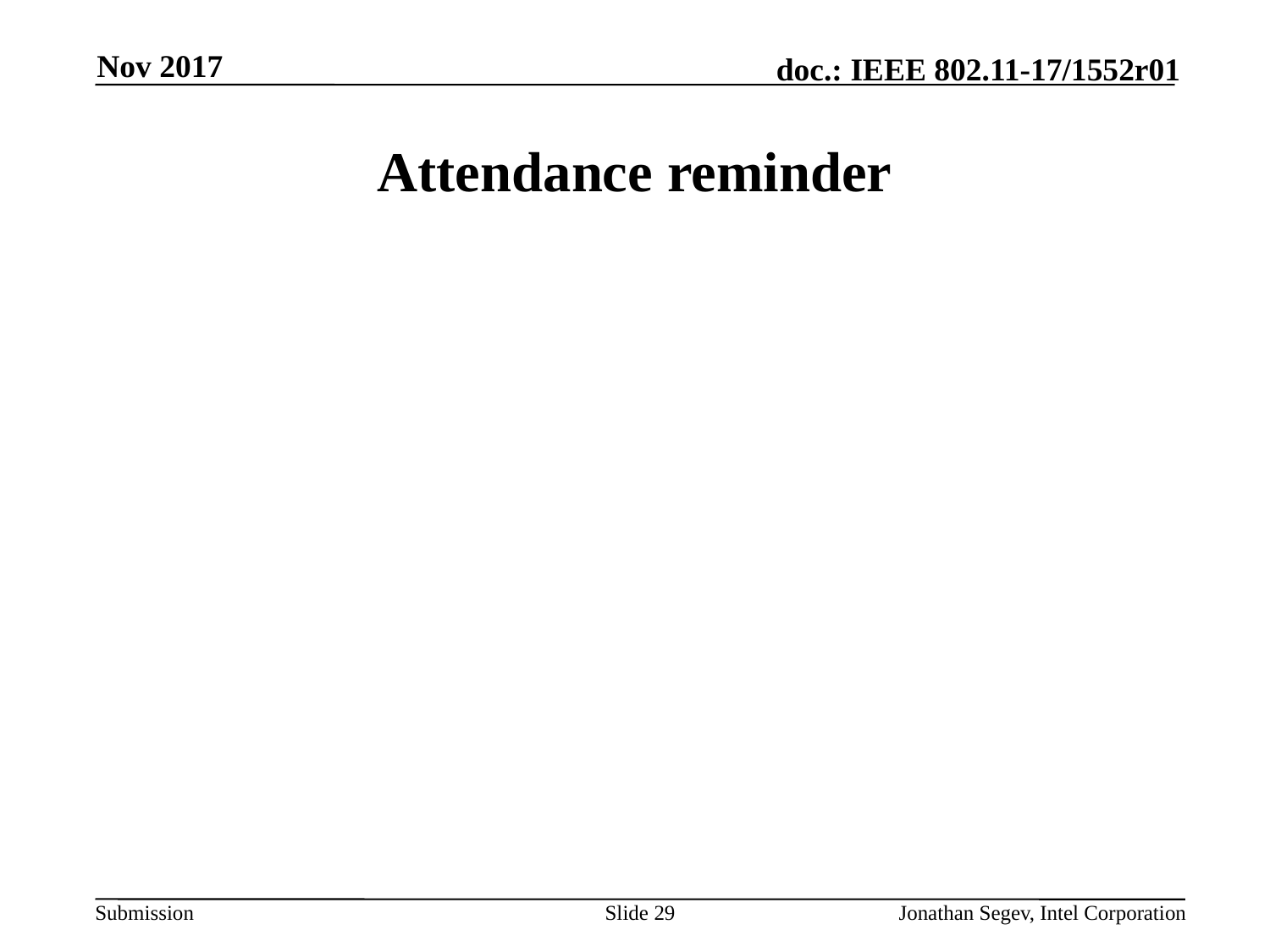

Nov 2017
# Attendance reminder

Slide 29
Jonathan Segev, Intel Corporation